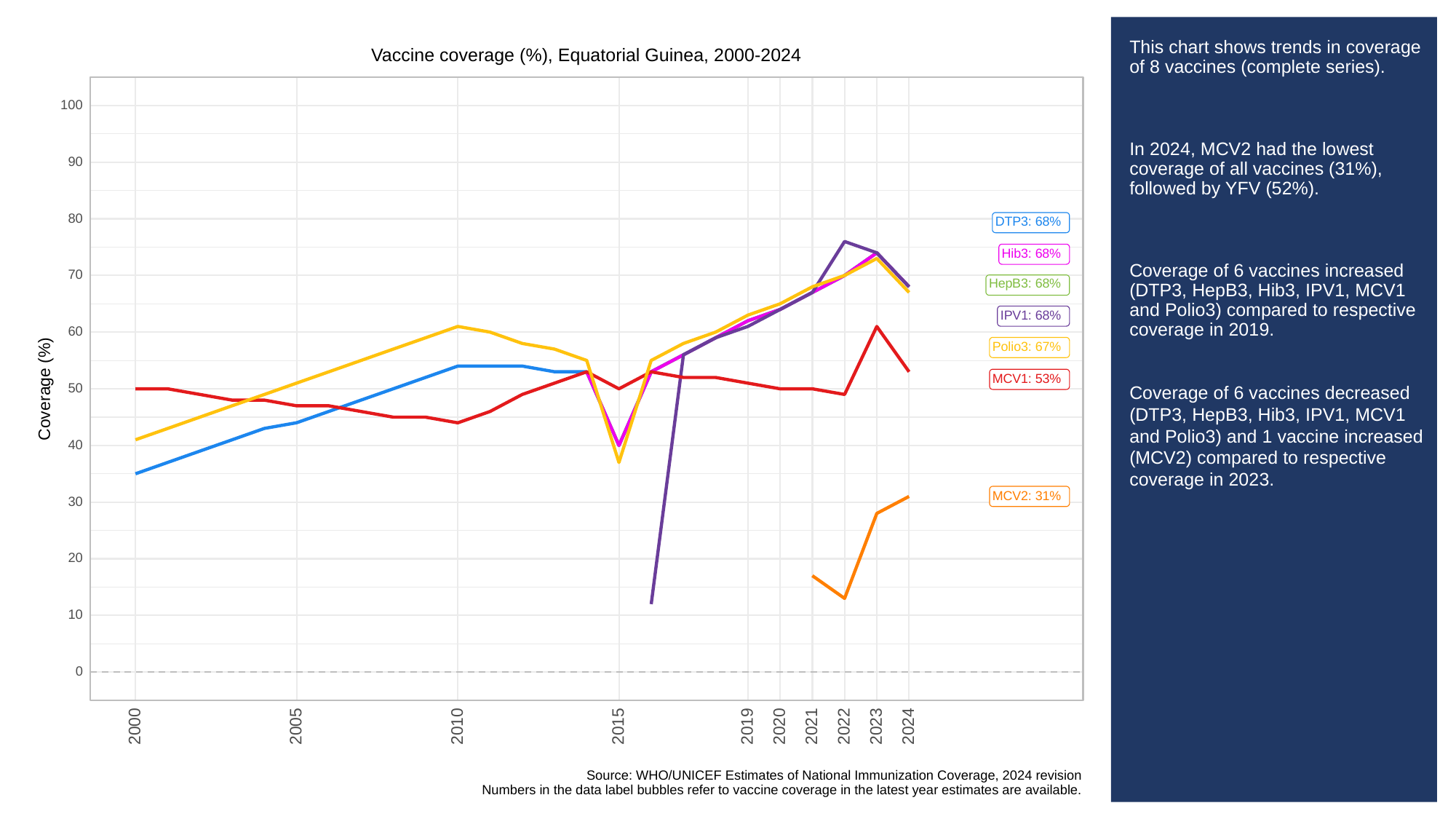

# This chart shows trends in coverage of 8 vaccines (complete series).

In 2024, MCV2 had the lowest coverage of all vaccines (31%), followed by YFV (52%).

Coverage of 6 vaccines increased (DTP3, HepB3, Hib3, IPV1, MCV1 and Polio3) compared to respective coverage in 2019.

Coverage of 6 vaccines decreased (DTP3, HepB3, Hib3, IPV1, MCV1 and Polio3) and 1 vaccine increased (MCV2) compared to respective coverage in 2023.

Vaccine coverage (%), Equatorial Guinea, 2000-2024

100

90

80
DTP3: 68%

Hib3: 68%

70

HepB3: 68%

IPV1: 68%

60

Polio3: 67%

MCV1: 53%
Coverage (%)
50

40

MCV2: 31%

30

20

10

0

2023
2000
2005
2010
2015
2019
2020
2021
2022
2024
Source: WHO/UNICEF Estimates of National Immunization Coverage, 2024 revision
Numbers in the data label bubbles refer to vaccine coverage in the latest year estimates are available.